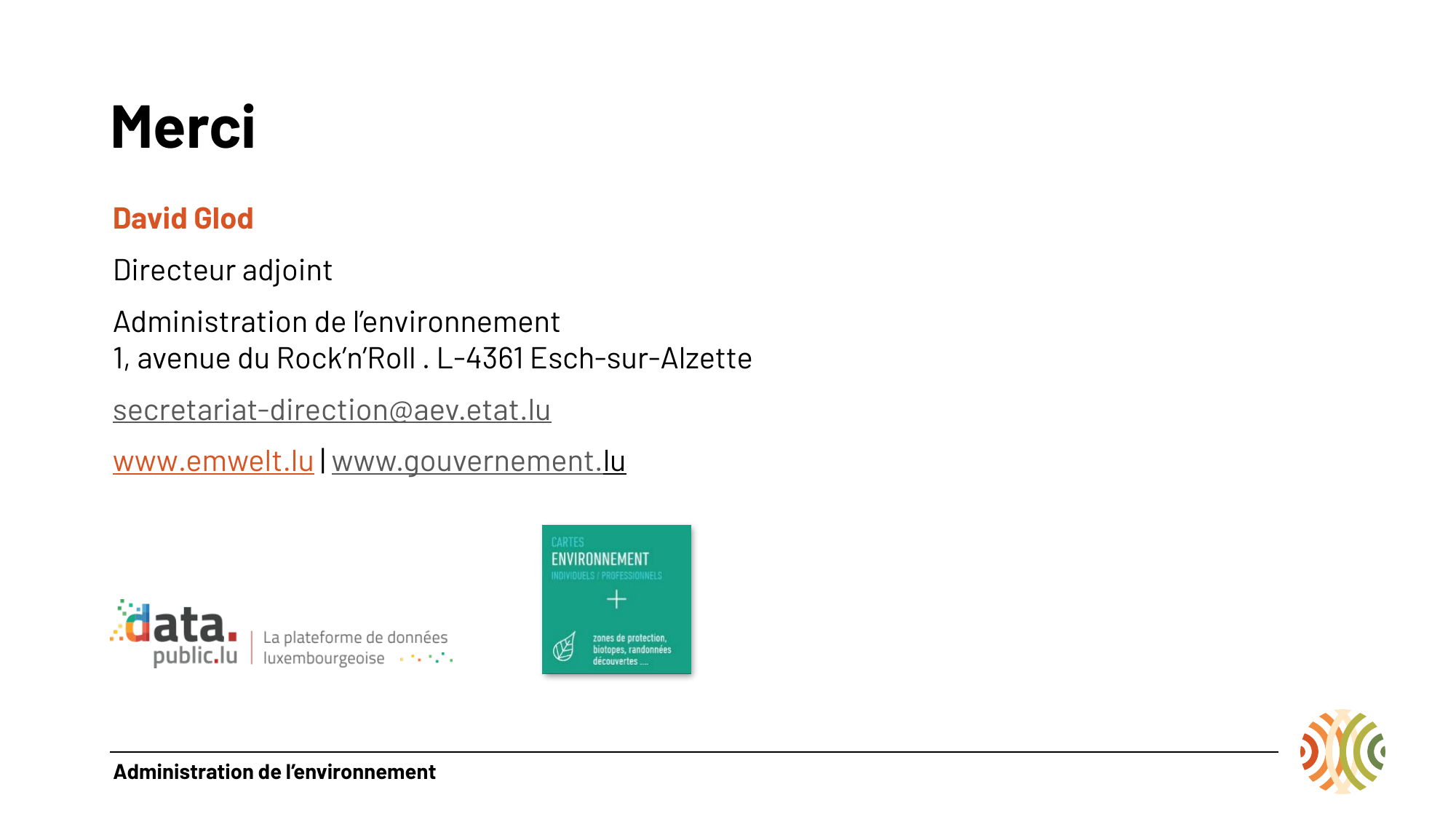

# Merci
David Glod
Directeur adjoint
Administration de l’environnement
1, avenue du Rock’n’Roll . L-4361 Esch-sur-Alzette
secretariat-direction@aev.etat.lu
www.emwelt.lu | www.gouvernement.lu